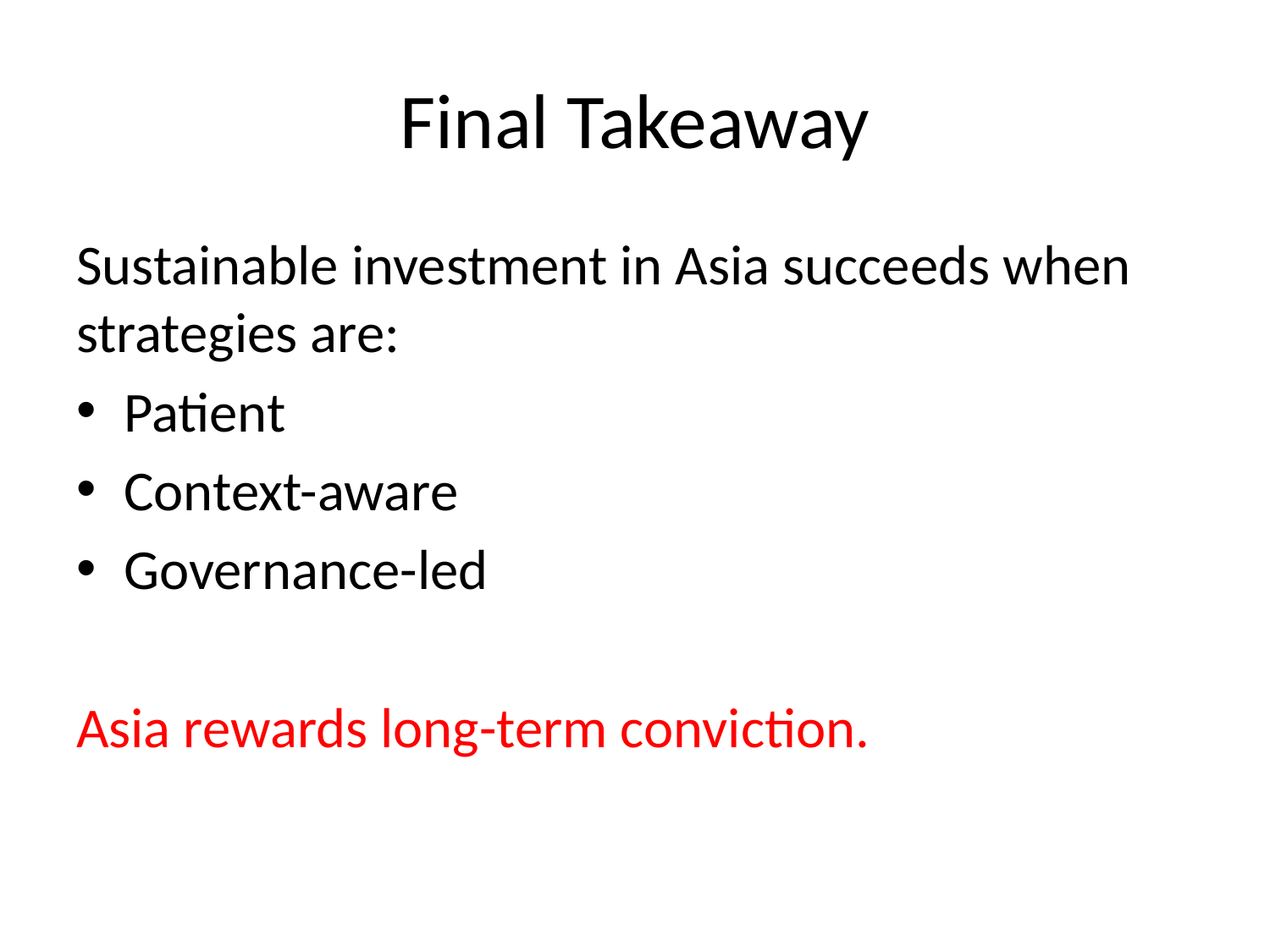

# Final Takeaway
Sustainable investment in Asia succeeds when strategies are:
Patient
Context-aware
Governance-led

Asia rewards long-term conviction.